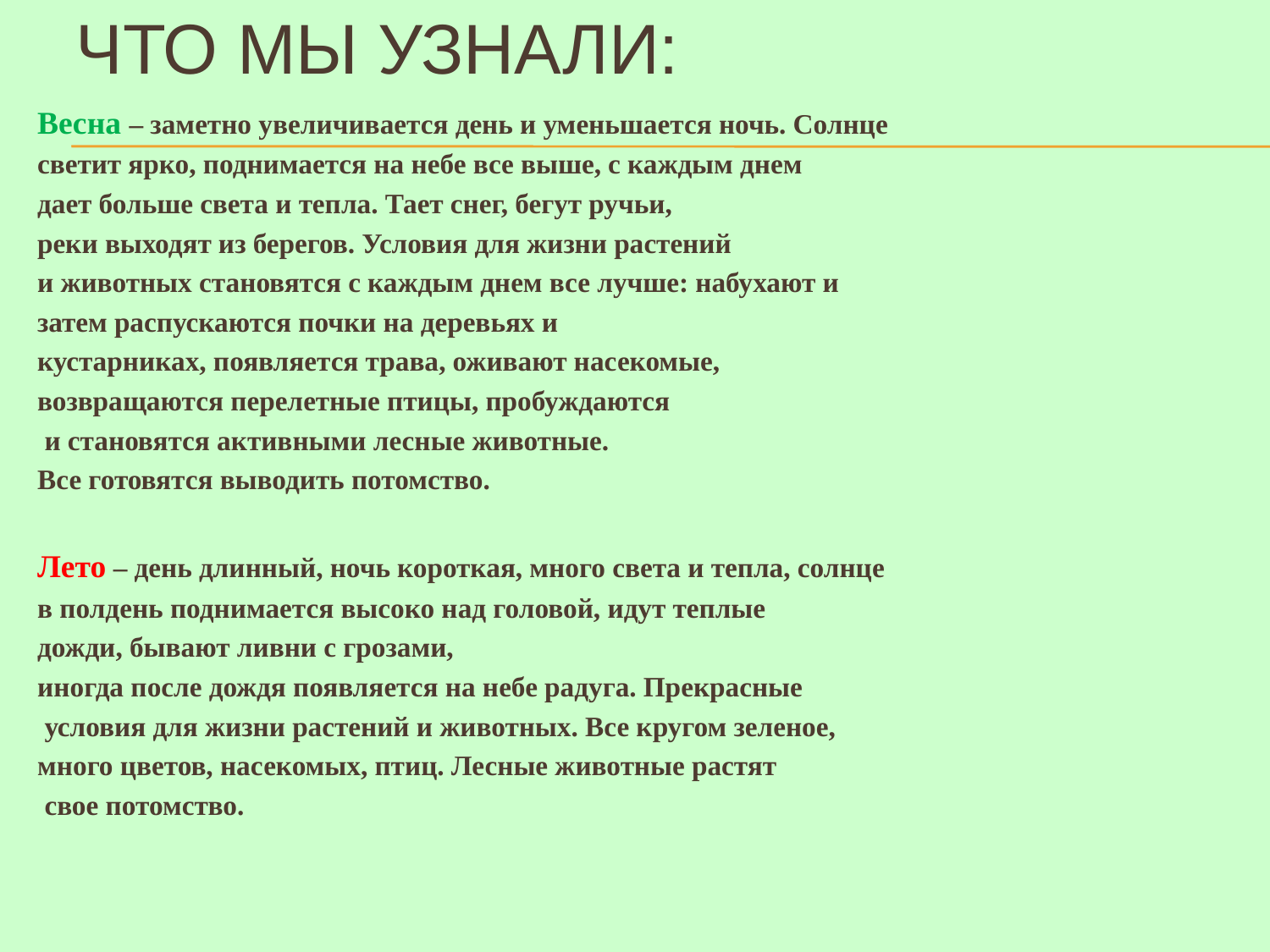

# Что мы узнали:
Весна – заметно увеличивается день и уменьшается ночь. Солнце
светит ярко, поднимается на небе все выше, с каждым днем
дает больше света и тепла. Тает снег, бегут ручьи,
реки выходят из берегов. Условия для жизни растений
и животных становятся с каждым днем все лучше: набухают и
затем распускаются почки на деревьях и
кустарниках, появляется трава, оживают насекомые,
возвращаются перелетные птицы, пробуждаются
 и становятся активными лесные животные.
Все готовятся выводить потомство.

Лето – день длинный, ночь короткая, много света и тепла, солнце
в полдень поднимается высоко над головой, идут теплые
дожди, бывают ливни с грозами,
иногда после дождя появляется на небе радуга. Прекрасные
 условия для жизни растений и животных. Все кругом зеленое,
много цветов, насекомых, птиц. Лесные животные растят
 свое потомство.